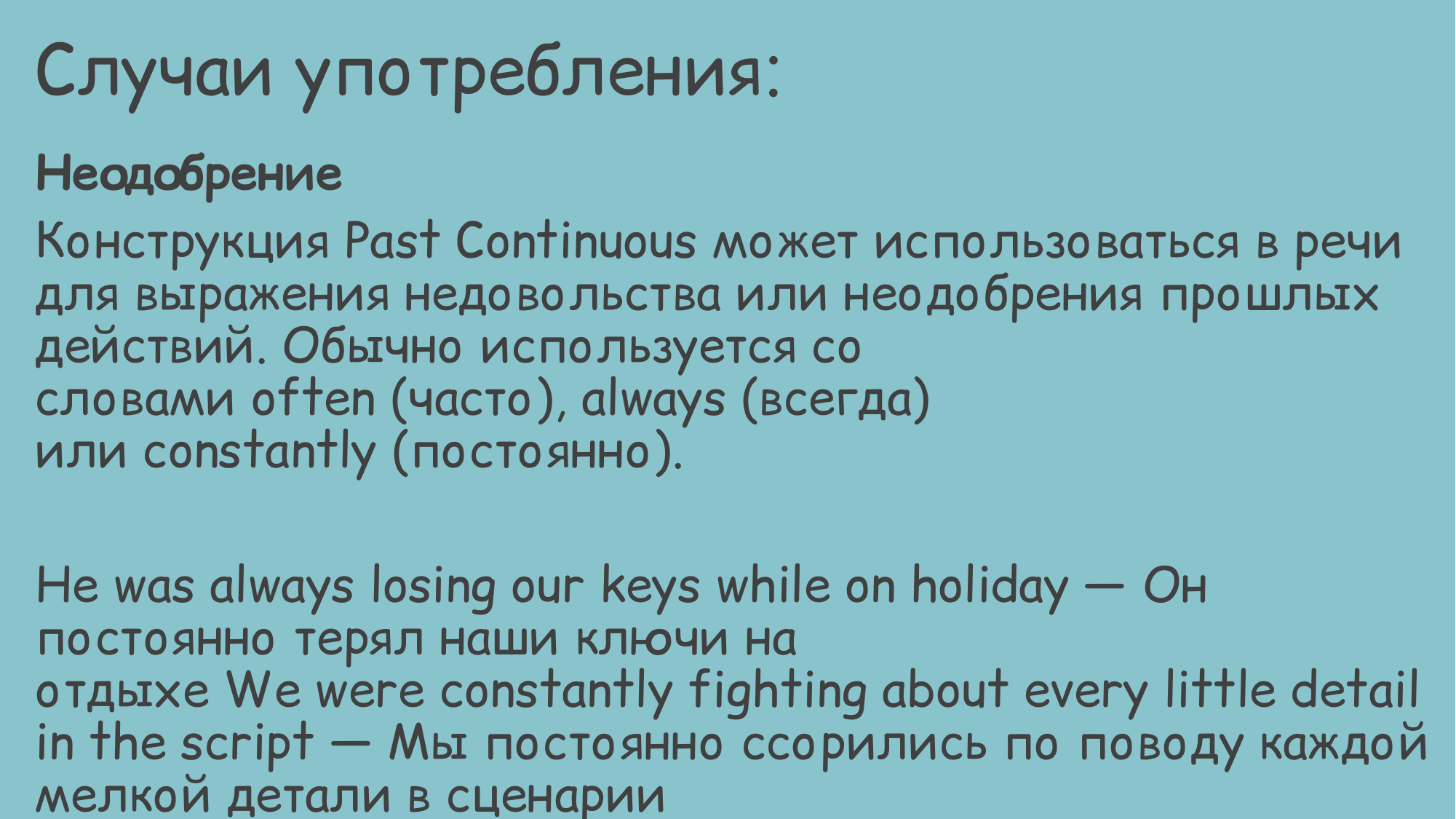

# Случаи употребления:
Неодобрение
Конструкция Past Continuous может использоваться в речи для выражения недовольства или неодобрения прошлых действий. Обычно используется со словами often (часто), always (всегда) или constantly (постоянно).

He was always losing our keys while on holiday — Он постоянно терял наши ключи на отдыхе We were constantly fighting about every little detail in the script — Мы постоянно ссорились по поводу каждой мелкой детали в сценарии